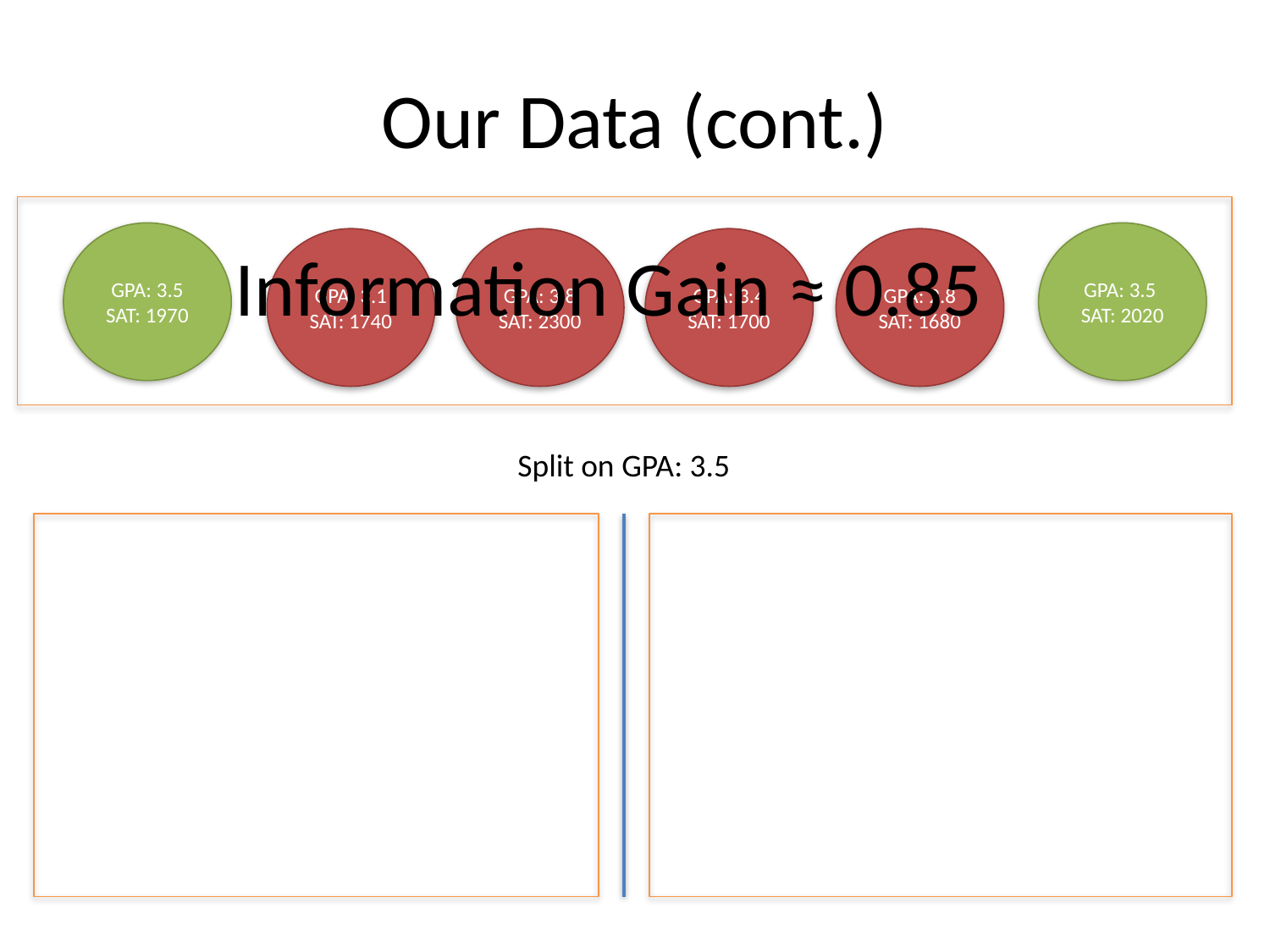

# Our Data (cont.)

GPA: 3.5
SAT: 1970
GPA: 3.5
SAT: 2020
GPA: 3.1
SAT: 1740
GPA: 3.8
SAT: 2300
GPA: 3.4
SAT: 1700
GPA: 2.8
SAT: 1680
Information Gain ≈ 0.85
Split on GPA: 3.5